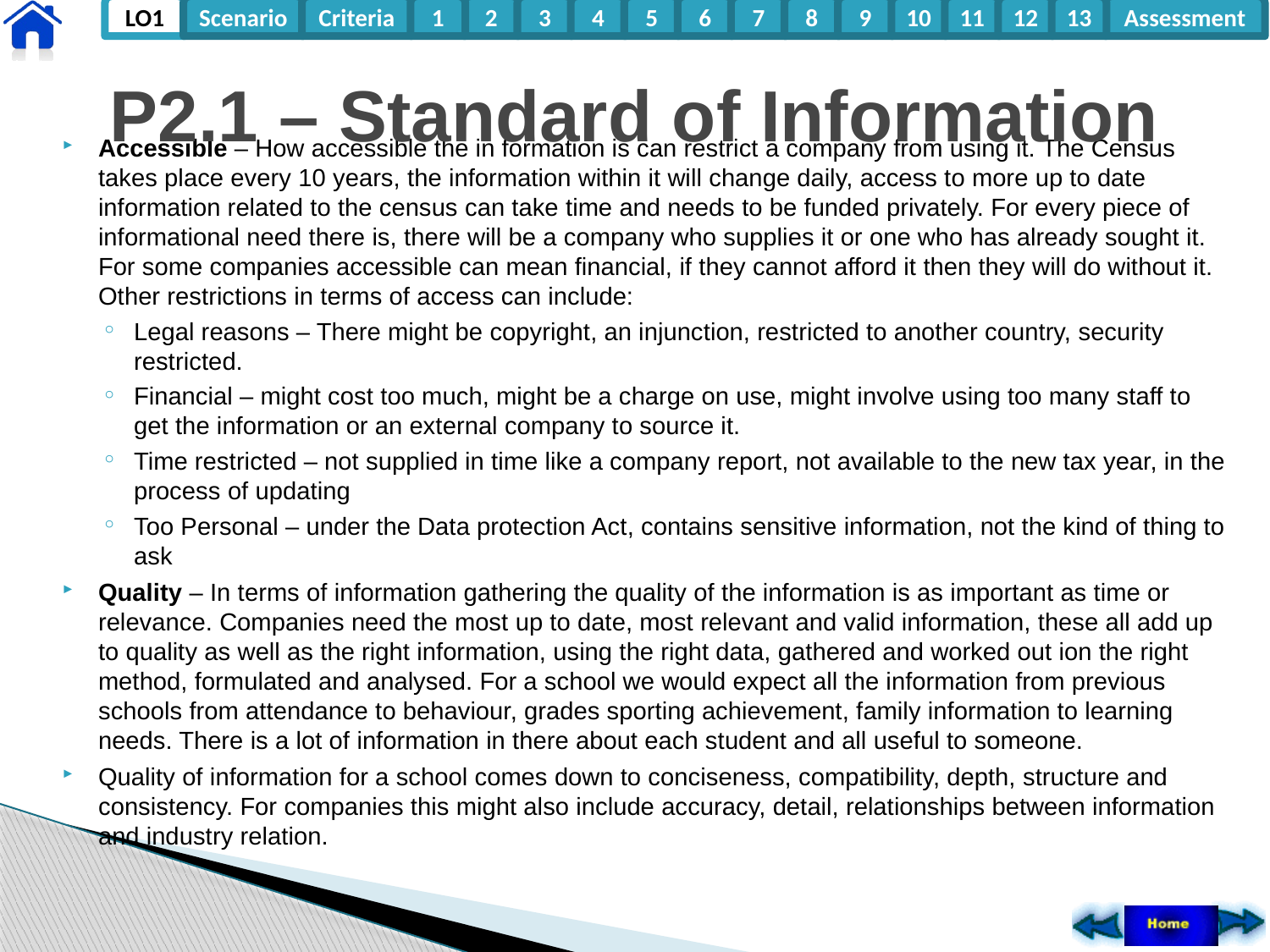

# P2.1 – Standard of Information
Accessible – How accessible the in formation is can restrict a company from using it. The Census takes place every 10 years, the information within it will change daily, access to more up to date information related to the census can take time and needs to be funded privately. For every piece of informational need there is, there will be a company who supplies it or one who has already sought it. For some companies accessible can mean financial, if they cannot afford it then they will do without it. Other restrictions in terms of access can include:
Legal reasons – There might be copyright, an injunction, restricted to another country, security restricted.
Financial – might cost too much, might be a charge on use, might involve using too many staff to get the information or an external company to source it.
Time restricted – not supplied in time like a company report, not available to the new tax year, in the process of updating
Too Personal – under the Data protection Act, contains sensitive information, not the kind of thing to ask
Quality – In terms of information gathering the quality of the information is as important as time or relevance. Companies need the most up to date, most relevant and valid information, these all add up to quality as well as the right information, using the right data, gathered and worked out ion the right method, formulated and analysed. For a school we would expect all the information from previous schools from attendance to behaviour, grades sporting achievement, family information to learning needs. There is a lot of information in there about each student and all useful to someone.
Quality of information for a school comes down to conciseness, compatibility, depth, structure and consistency. For companies this might also include accuracy, detail, relationships between information and industry relation.